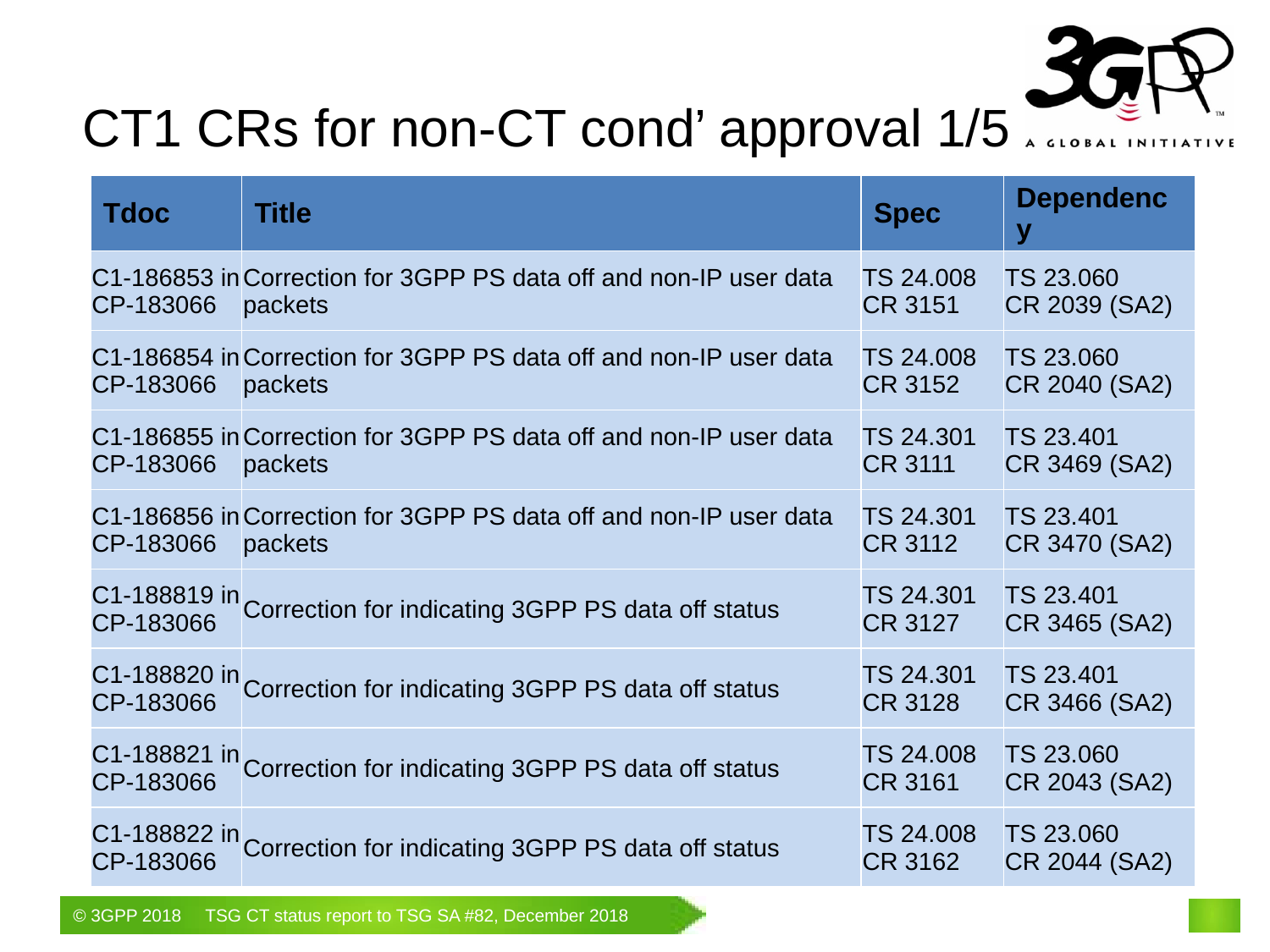

# CT1 CRs for non-CT cond’ approval 1/5
| Tdoc | Title | Spec | Dependency |
| --- | --- | --- | --- |
| C1-186853 in CP-183066 | Correction for 3GPP PS data off and non-IP user data packets | TS 24.008 CR 3151 | TS 23.060 CR 2039 (SA2) |
| C1-186854 in CP-183066 | Correction for 3GPP PS data off and non-IP user data packets | TS 24.008 CR 3152 | TS 23.060 CR 2040 (SA2) |
| C1-186855 in CP-183066 | Correction for 3GPP PS data off and non-IP user data packets | TS 24.301 CR 3111 | TS 23.401 CR 3469 (SA2) |
| C1-186856 in CP-183066 | Correction for 3GPP PS data off and non-IP user data packets | TS 24.301 CR 3112 | TS 23.401 CR 3470 (SA2) |
| C1-188819 in CP-183066 | Correction for indicating 3GPP PS data off status | TS 24.301 CR 3127 | TS 23.401 CR 3465 (SA2) |
| C1-188820 in CP-183066 | Correction for indicating 3GPP PS data off status | TS 24.301 CR 3128 | TS 23.401 CR 3466 (SA2) |
| C1-188821 in CP-183066 | Correction for indicating 3GPP PS data off status | TS 24.008 CR 3161 | TS 23.060 CR 2043 (SA2) |
| C1-188822 in CP-183066 | Correction for indicating 3GPP PS data off status | TS 24.008 CR 3162 | TS 23.060 CR 2044 (SA2) |